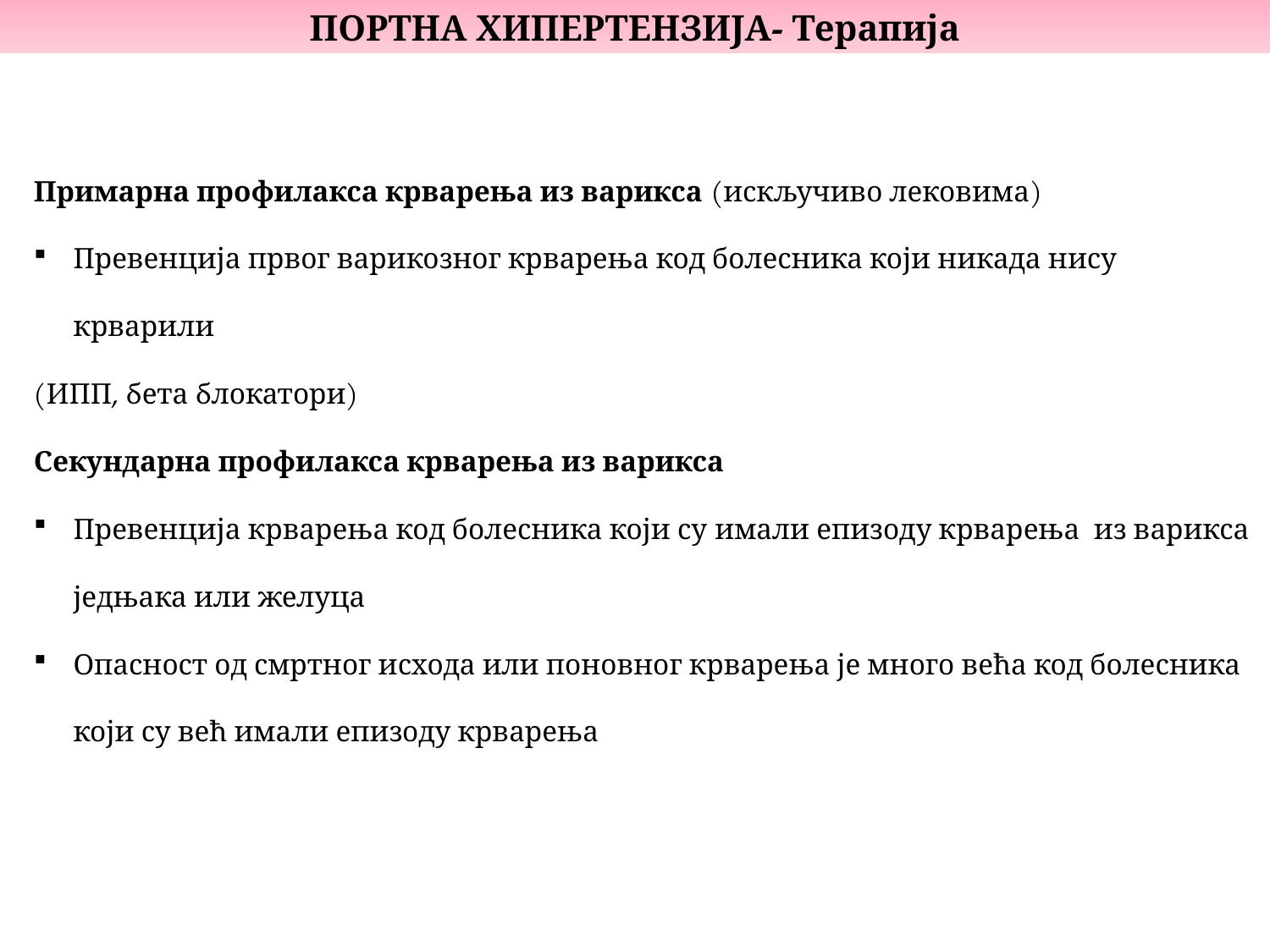

ПОРТНА ХИПЕРТЕНЗИЈА- Терапија

Примарна профилакса крварења из варикса (искључиво лековима)
Превенција првог варикозног крварења код болесника који никада нису крварили
(ИПП, бета блокатори)
Секундарна профилакса крварења из варикса
Превенција крварења код болесника који су имали епизоду крварења  из варикса једњака или желуца
Опасност од смртног исхода или поновног крварења је много већа код болесника који су већ имали епизоду крварења